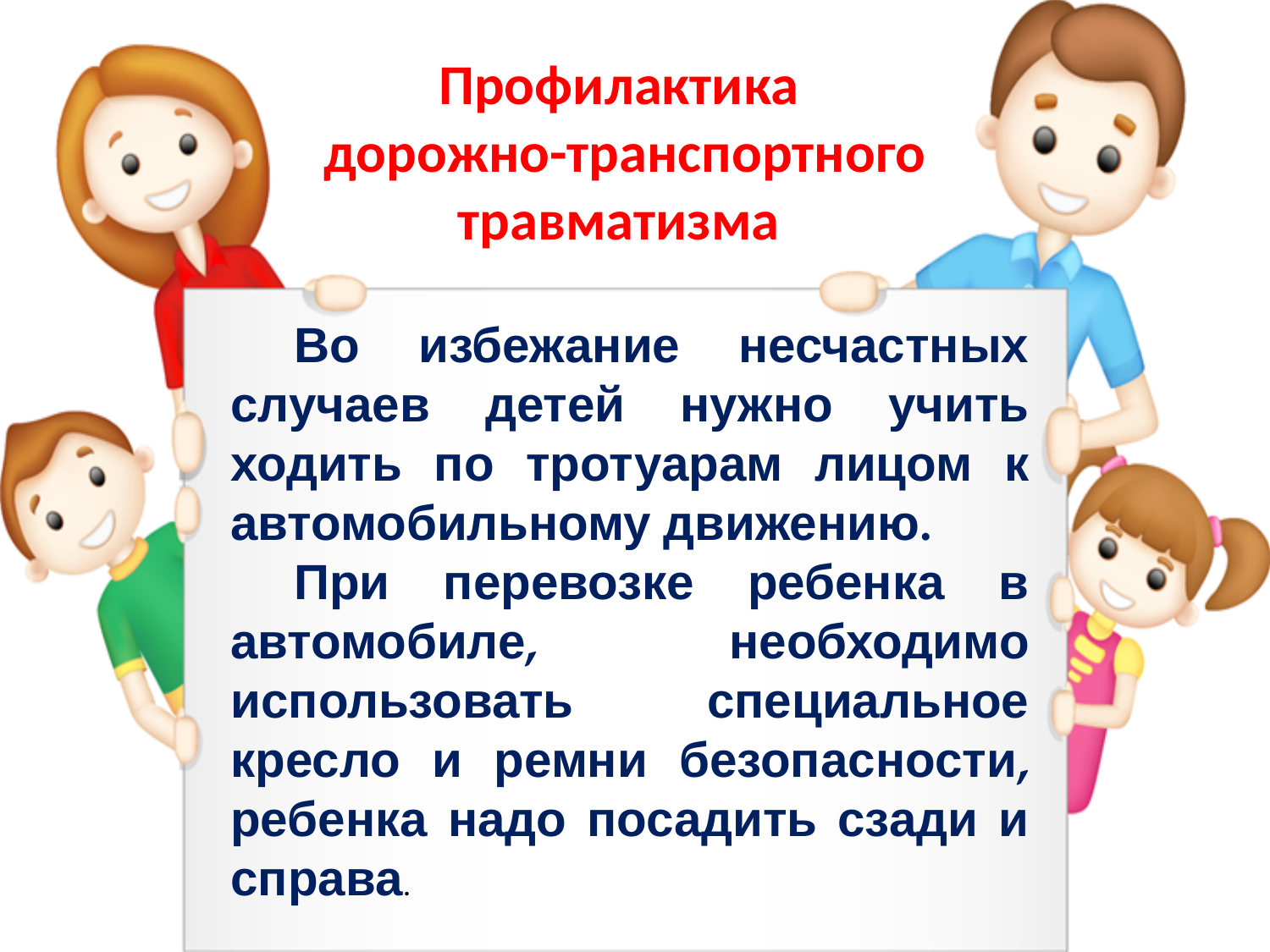

# Профилактика дорожно-транспортного травматизма
Во избежание несчастных случаев детей нужно учить ходить по тротуарам лицом к автомобильному движению.
При перевозке ребенка в автомобиле, необходимо использовать специальное кресло и ремни безопасности, ребенка надо посадить сзади и справа.